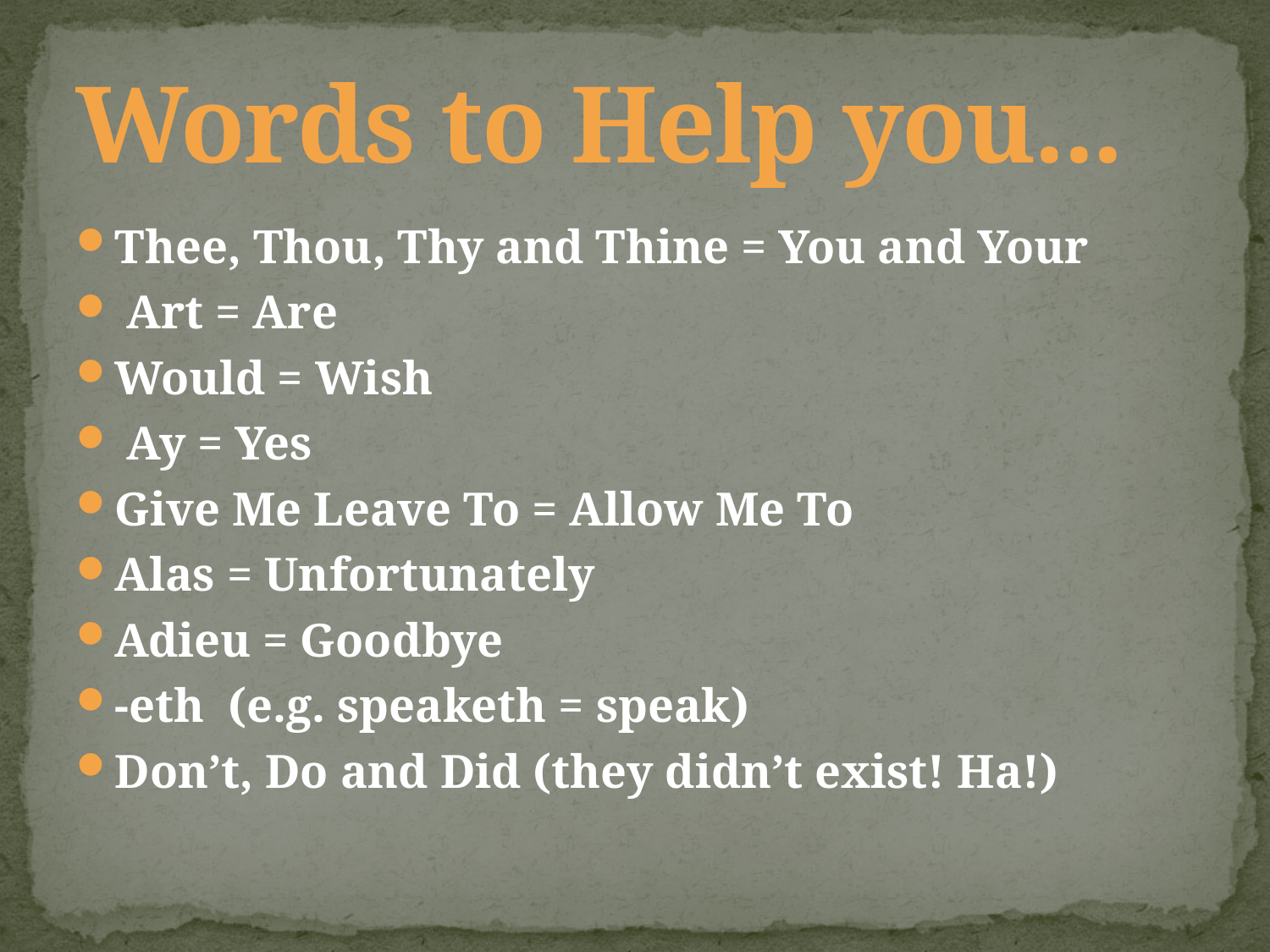

# Words to Help you...
Thee, Thou, Thy and Thine = You and Your
 Art = Are
Would = Wish
 Ay = Yes
Give Me Leave To = Allow Me To
Alas = Unfortunately
Adieu = Goodbye
-eth  (e.g. speaketh = speak)
Don’t, Do and Did (they didn’t exist! Ha!)